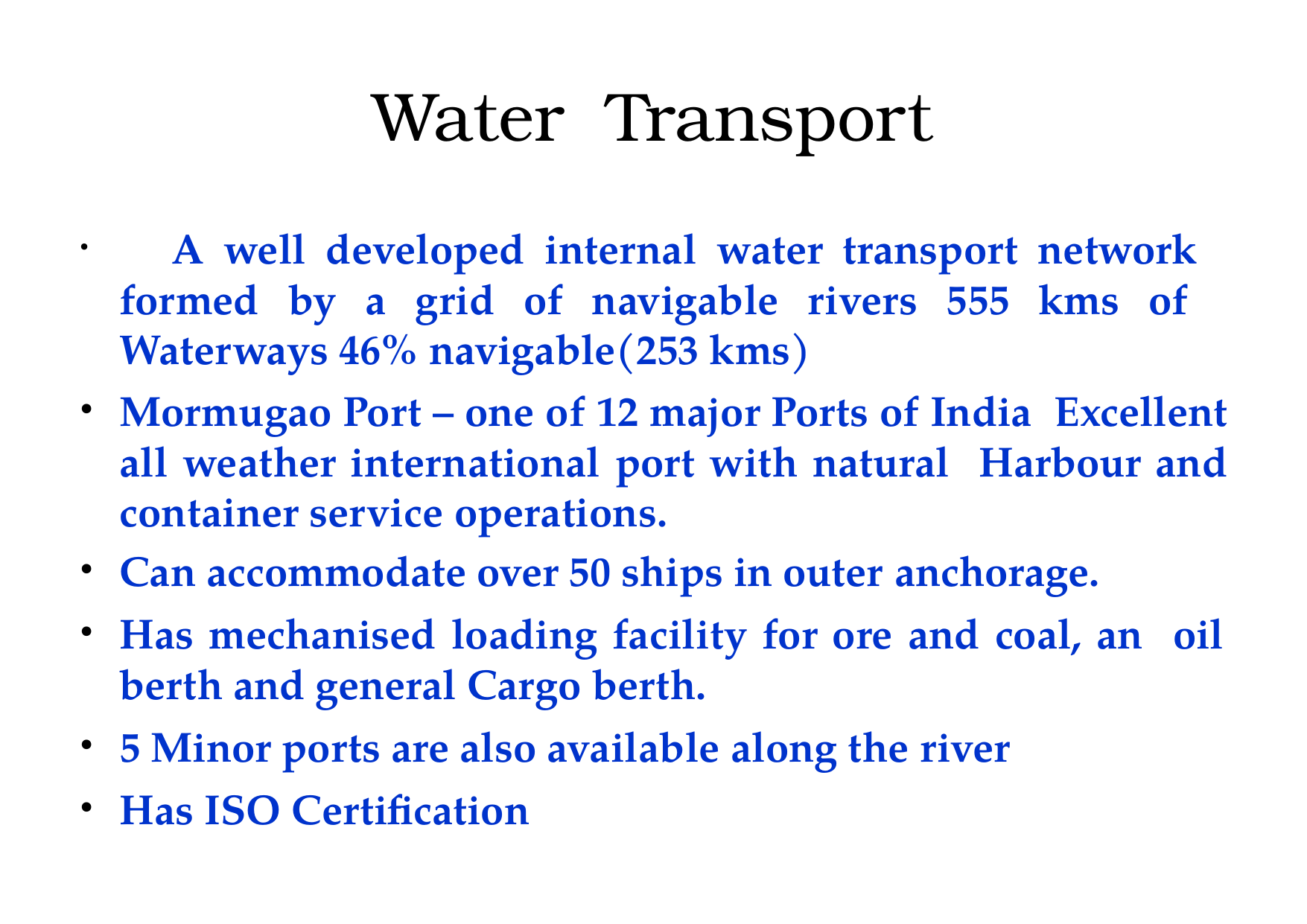

# Water  Transport
	A well developed internal water transport network  formed by a grid of navigable rivers 555 kms of  Waterways 46% navigable(253 kms)
Mormugao Port – one of 12 major Ports of India  Excellent all weather international port with natural  Harbour and container service operations.
Can accommodate over 50 ships in outer anchorage.
Has mechanised loading facility for ore and coal, an  oil berth and general Cargo berth.
5 Minor ports are also available along the river
Has ISO Certification